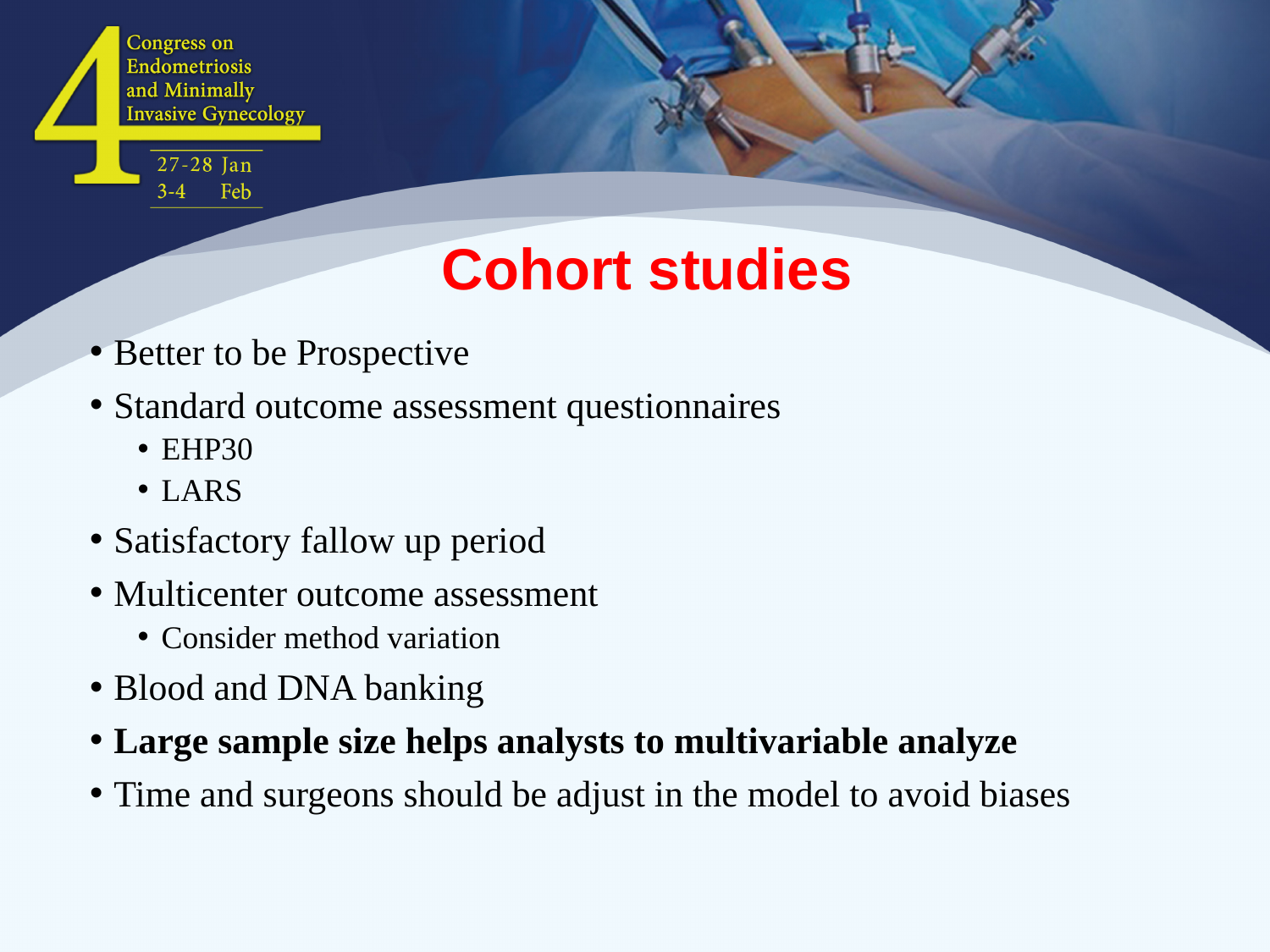

#
Cohort studies
Better to be Prospective
Standard outcome assessment questionnaires
EHP30
LARS
Satisfactory fallow up period
Multicenter outcome assessment
Consider method variation
Blood and DNA banking
Large sample size helps analysts to multivariable analyze
Time and surgeons should be adjust in the model to avoid biases